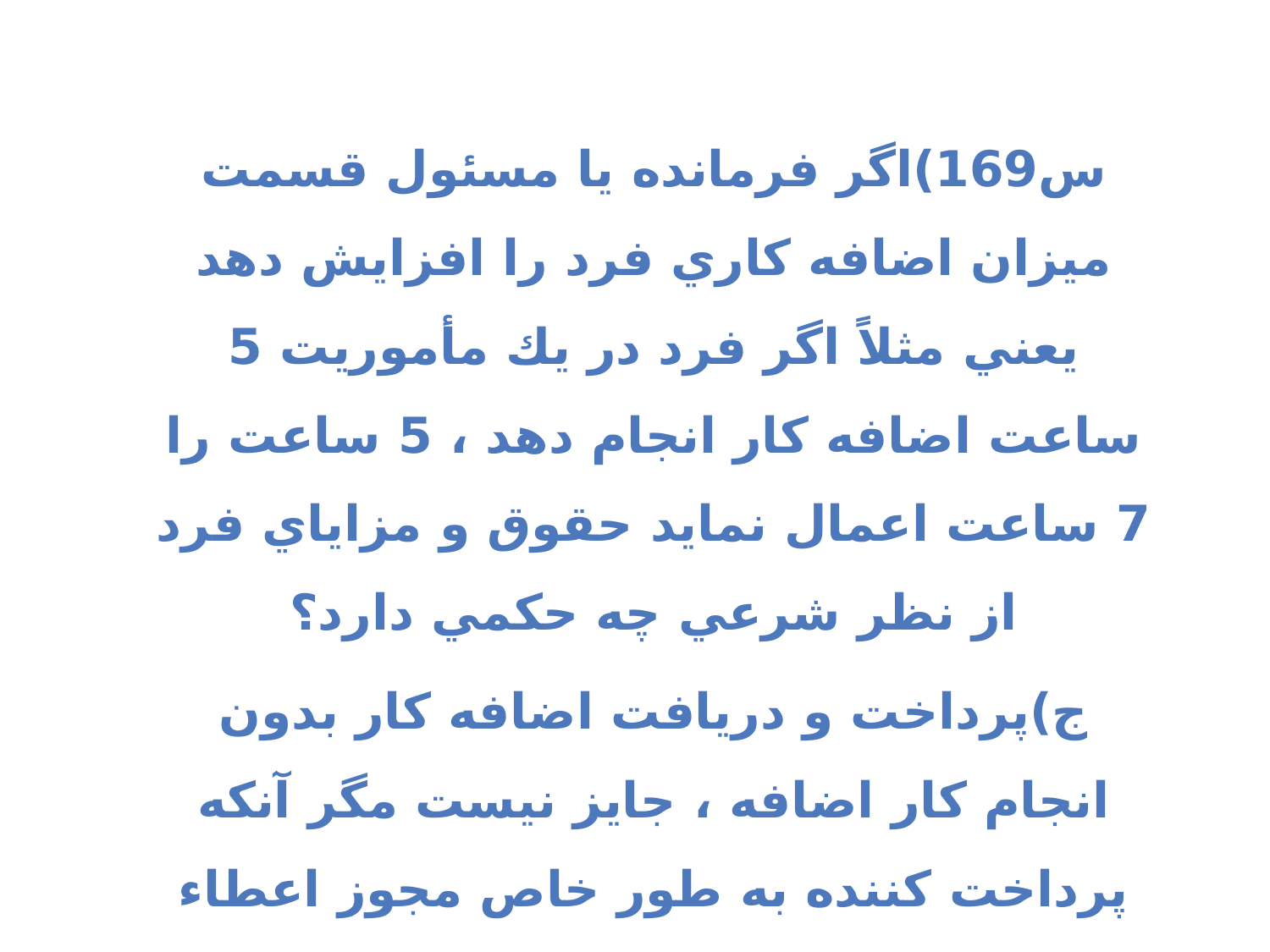

س169)اگر فرمانده يا مسئول قسمت ميزان اضافه كاري فرد را افزايش دهد يعني مثلاً اگر فرد در يك مأموريت 5 ساعت اضافه كار انجام دهد ، 5 ساعت را 7 ساعت اعمال نماید حقوق و مزاياي فرد از نظر شرعي چه حكمي دارد؟
ج)پرداخت و دريافت اضافه كار بدون انجام كار اضافه ، جايز نيست مگر آنكه پرداخت كننده به طور خاص مجوز اعطاء چيزي به اسم اضافه كار داشته باشند.
(مستفادسوال 1976 اجوبه)